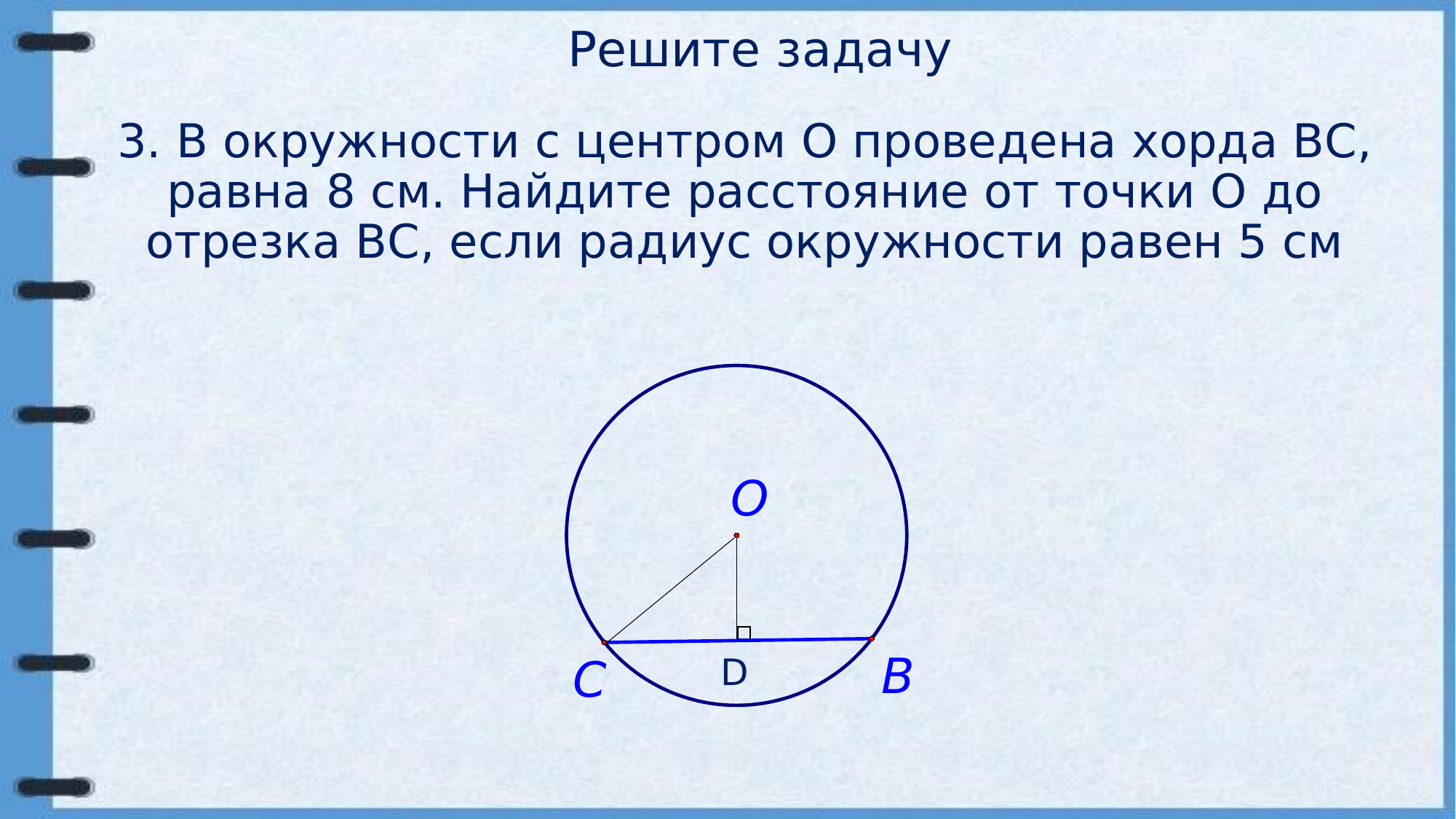

Решите задачу
# 3. В окружности с центром О проведена хорда ВС, равна 8 см. Найдите расстояние от точки О до отрезка ВС, если радиус окружности равен 5 см

О

В

С

D